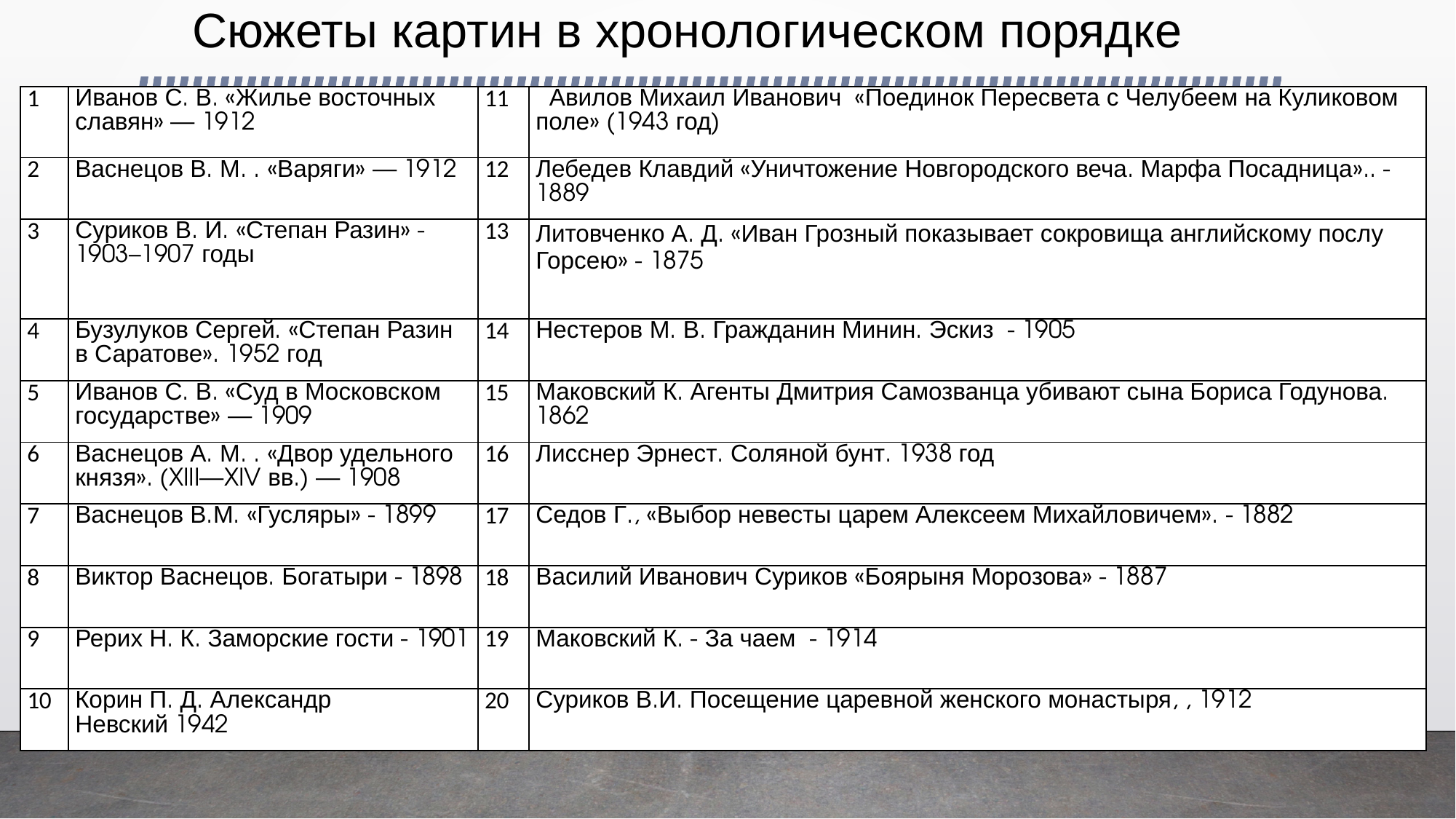

# Сюжеты картин в хронологическом порядке
| 1 | Иванов С. В. «Жилье восточных славян» — 1912 | 11 | Авилов Михаил Иванович «Поединок Пересвета с Челубеем на Куликовом поле» (1943 год) |
| --- | --- | --- | --- |
| 2 | Васнецов В. М. . «Варяги» — 1912 | 12 | Лебедев Клавдий «Уничтожение Новгородского веча. Марфа Посадница».. - 1889 |
| 3 | Суриков В. И. «Степан Разин» - 1903–1907 годы | 13 | Литовченко А. Д. «Иван Грозный показывает сокровища английскому послу Горсею» - 1875 |
| 4 | Бузулуков Сергей. «Степан Разин в Саратове». 1952 год | 14 | Нестеров М. В. Гражданин Минин. Эскиз - 1905 |
| 5 | Иванов С. В. «Суд в Московском государстве» — 1909 | 15 | Маковский К. Агенты Дмитрия Самозванца убивают сына Бориса Годунова. 1862 |
| 6 | Васнецов А. М. . «Двор удельного князя». (XIII—XIV вв.) — 1908 | 16 | Лисснер Эрнест. Соляной бунт. 1938 год |
| 7 | Васнецов В.М. «Гусляры» - 1899 | 17 | Седов Г., «Выбор невесты царем Алексеем Михайловичем». - 1882 |
| 8 | Виктор Васнецов. Богатыри - 1898 | 18 | Василий Иванович Суриков «Боярыня Морозова» - 1887 |
| 9 | Рерих Н. К. Заморские гости - 1901 | 19 | Маковский К. - За чаем - 1914 |
| 10 | Корин П. Д. Александр Невский 1942 | 20 | Суриков В.И. Посещение царевной женского монастыря, , 1912 |